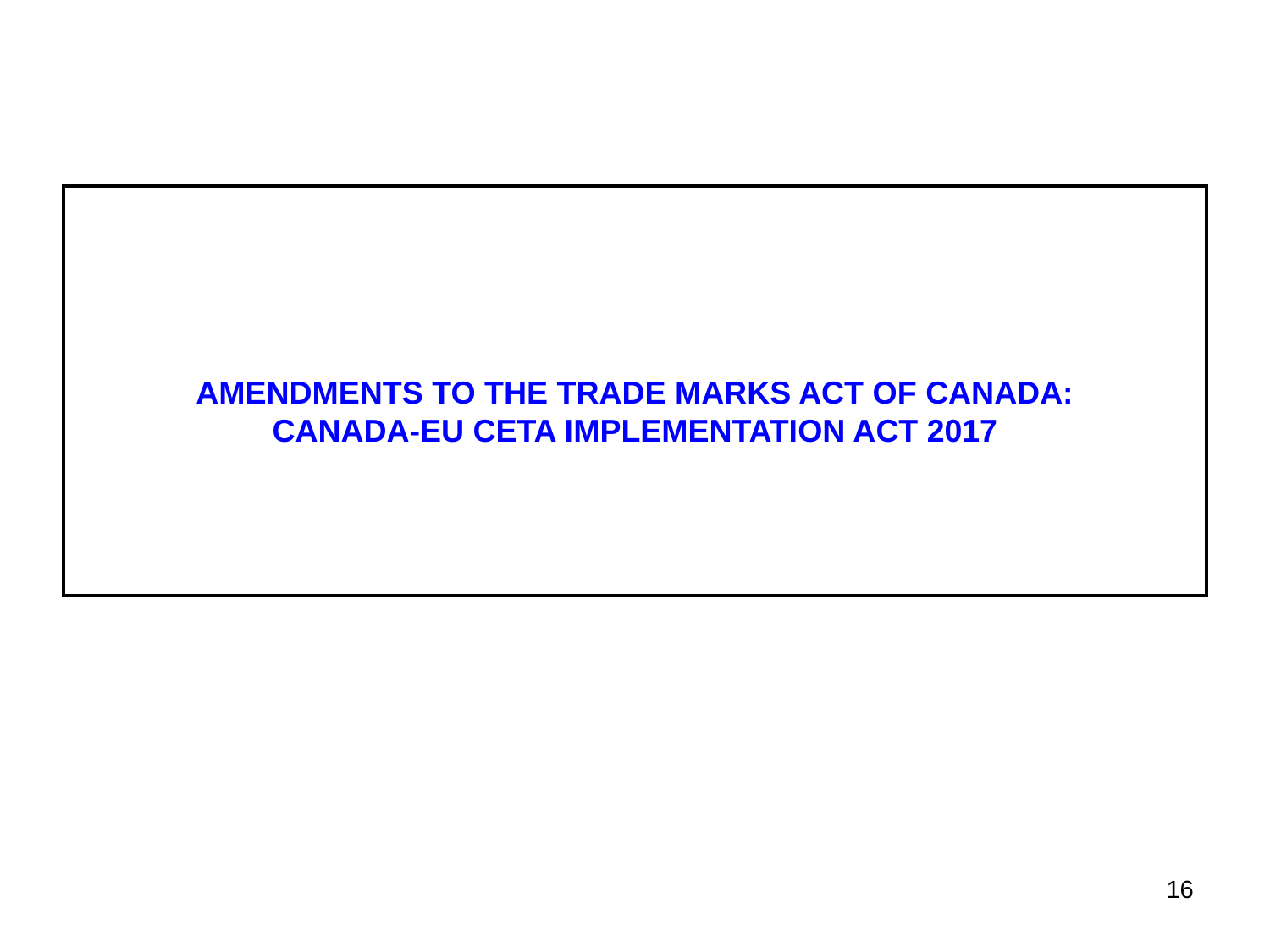

# AMENDMENTS TO THE TRADE MARKS ACT OF CANADA: CANADA-EU CETA IMPLEMENTATION ACT 2017
16